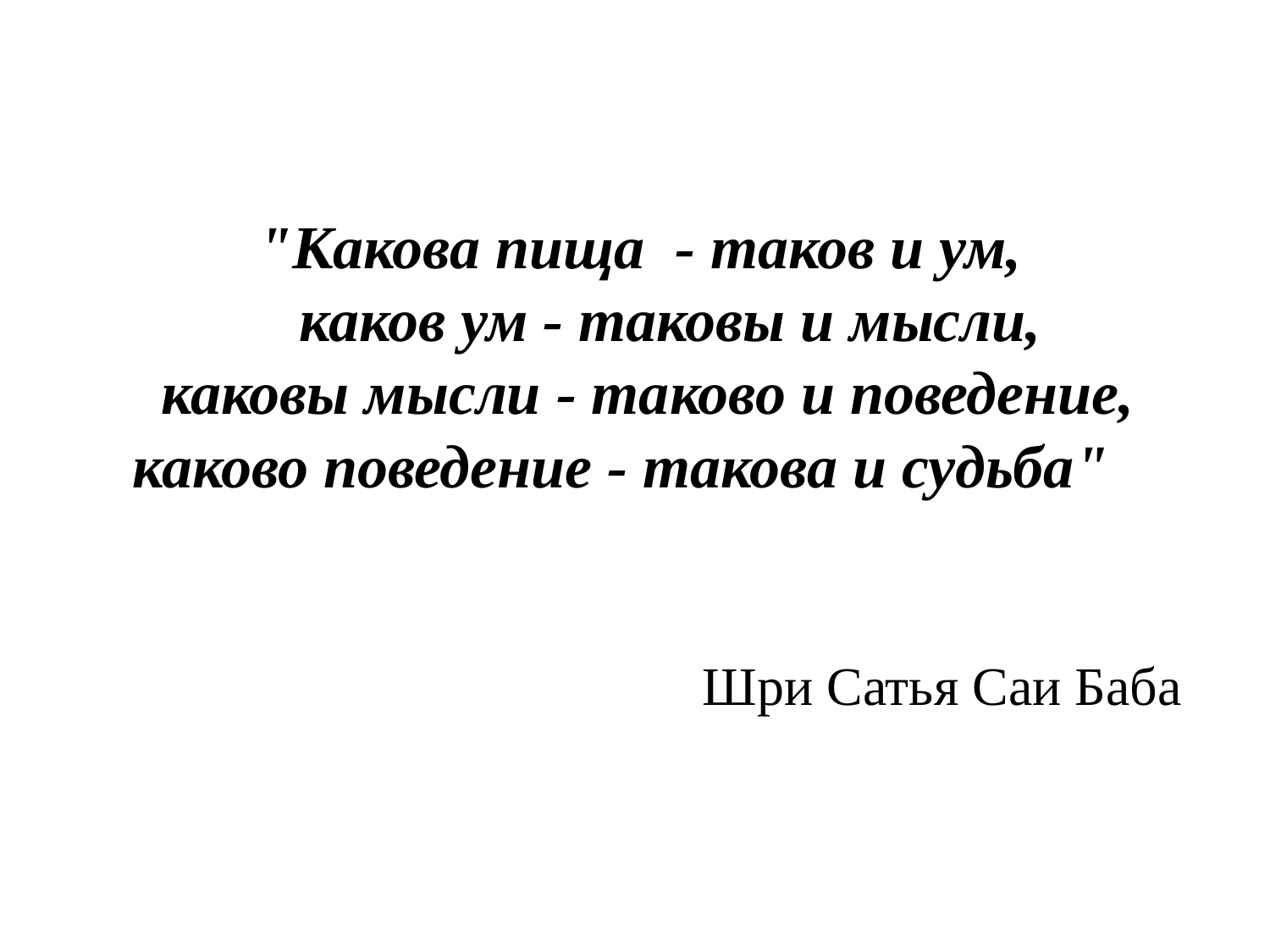

"Какова пища  - таков и ум,
    каков ум - таковы и мысли,
 каковы мысли - таково и поведение,
  каково поведение - такова и судьба"

Шри Сатья Саи Баба